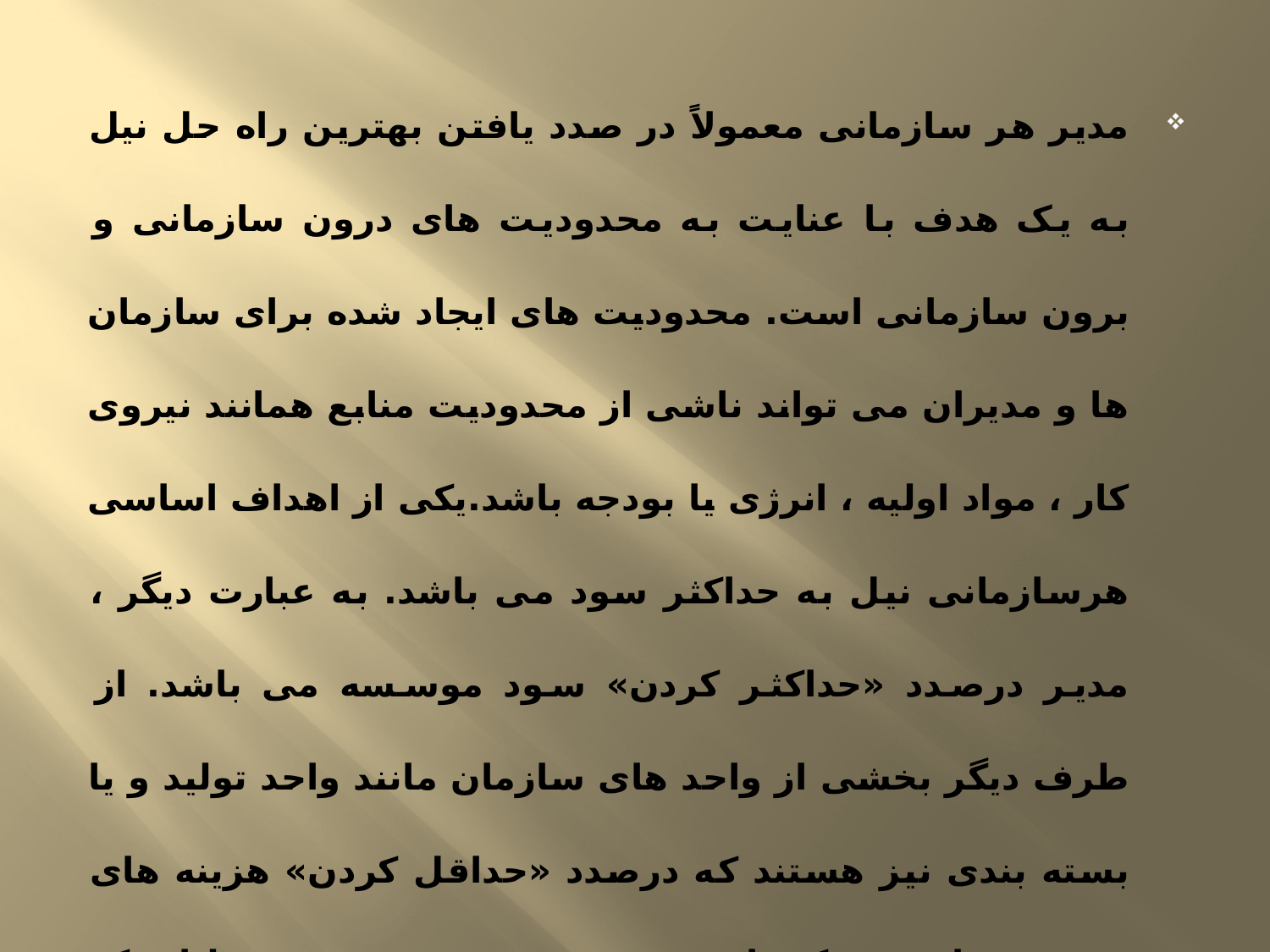

مدیر هر سازمانی معمولاً در صدد یافتن بهترین راه حل نیل به یک هدف با عنایت به محدودیت های درون سازمانی و برون سازمانی است. محدودیت های ایجاد شده برای سازمان ها و مدیران می تواند ناشی از محدودیت منابع همانند نیروی کار ، مواد اولیه ، انرژی یا بودجه باشد.یکی از اهداف اساسی هرسازمانی نیل به حداکثر سود می باشد. به عبارت دیگر ، مدیر درصدد «حداکثر کردن» سود موسسه می باشد. از طرف دیگر بخشی از واحد های سازمان مانند واحد تولید و یا بسته بندی نیز هستند که درصدد «حداقل کردن» هزینه های خود می باشند . یکی از مهمترین فنون تحقیق در عملیات که به مدیران کمک می کند با توجه به محدودیت های موجود به هدف خود در شکل بهینه نایل آیند ، فن «برنامه ریزی خطی» ((Lp می باشد.